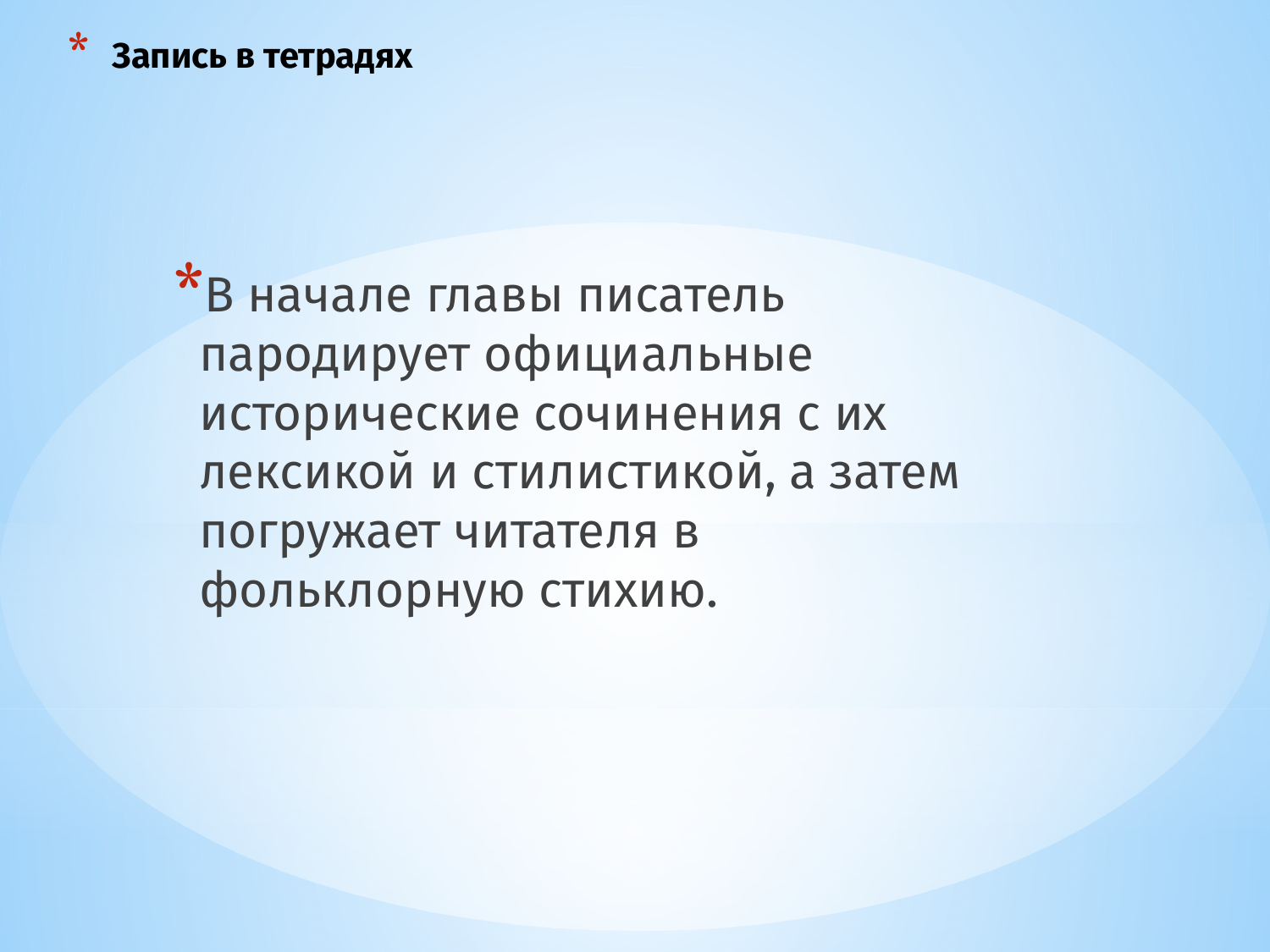

# Запись в тетрадях
В начале главы писатель пародирует официальные исторические сочинения с их лексикой и стилистикой, а затем погружает читателя в фольклорную стихию.